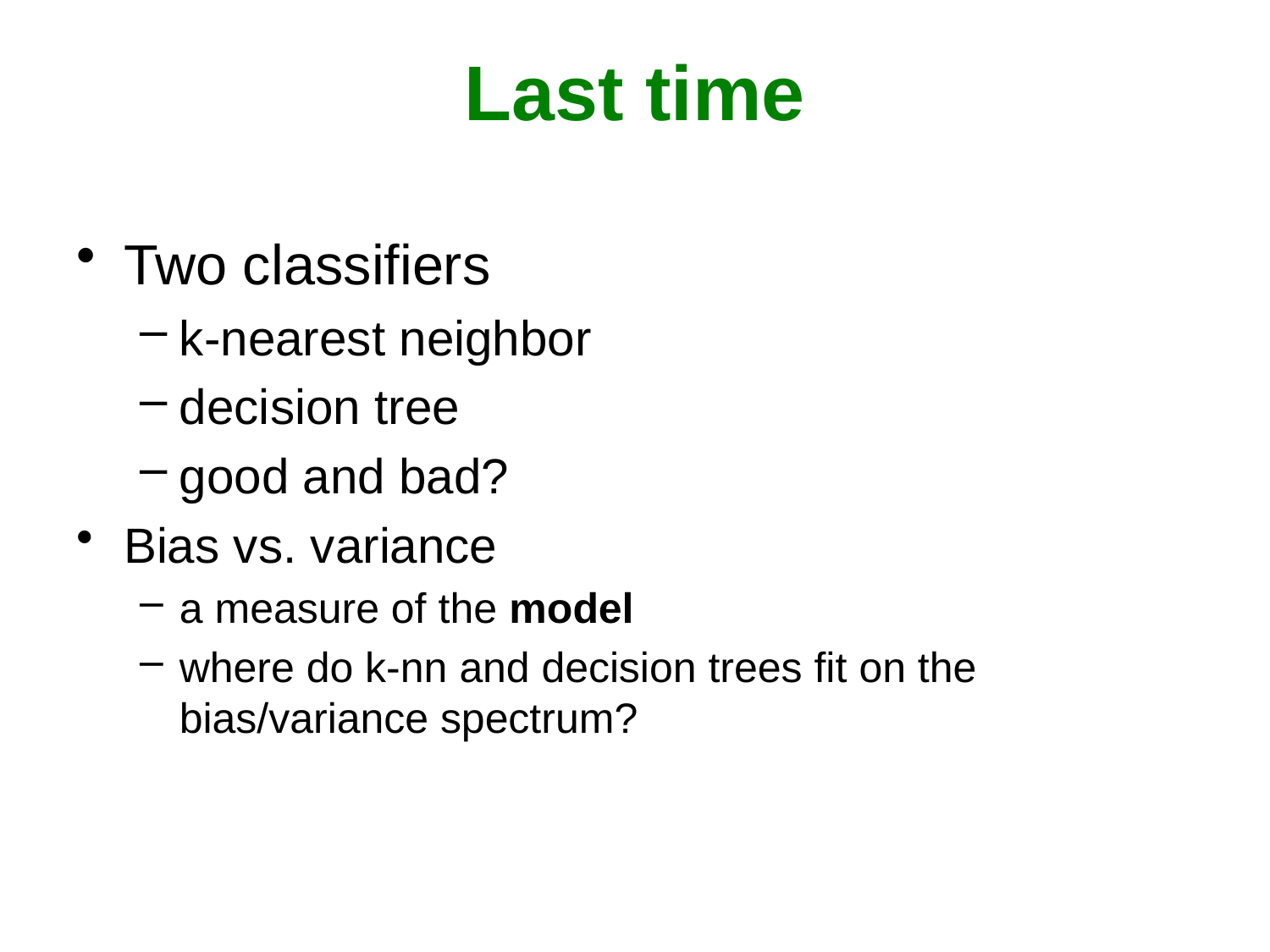

# Last time
Two classifiers
k-nearest neighbor
decision tree
good and bad?
Bias vs. variance
a measure of the model
where do k-nn and decision trees fit on the bias/variance spectrum?